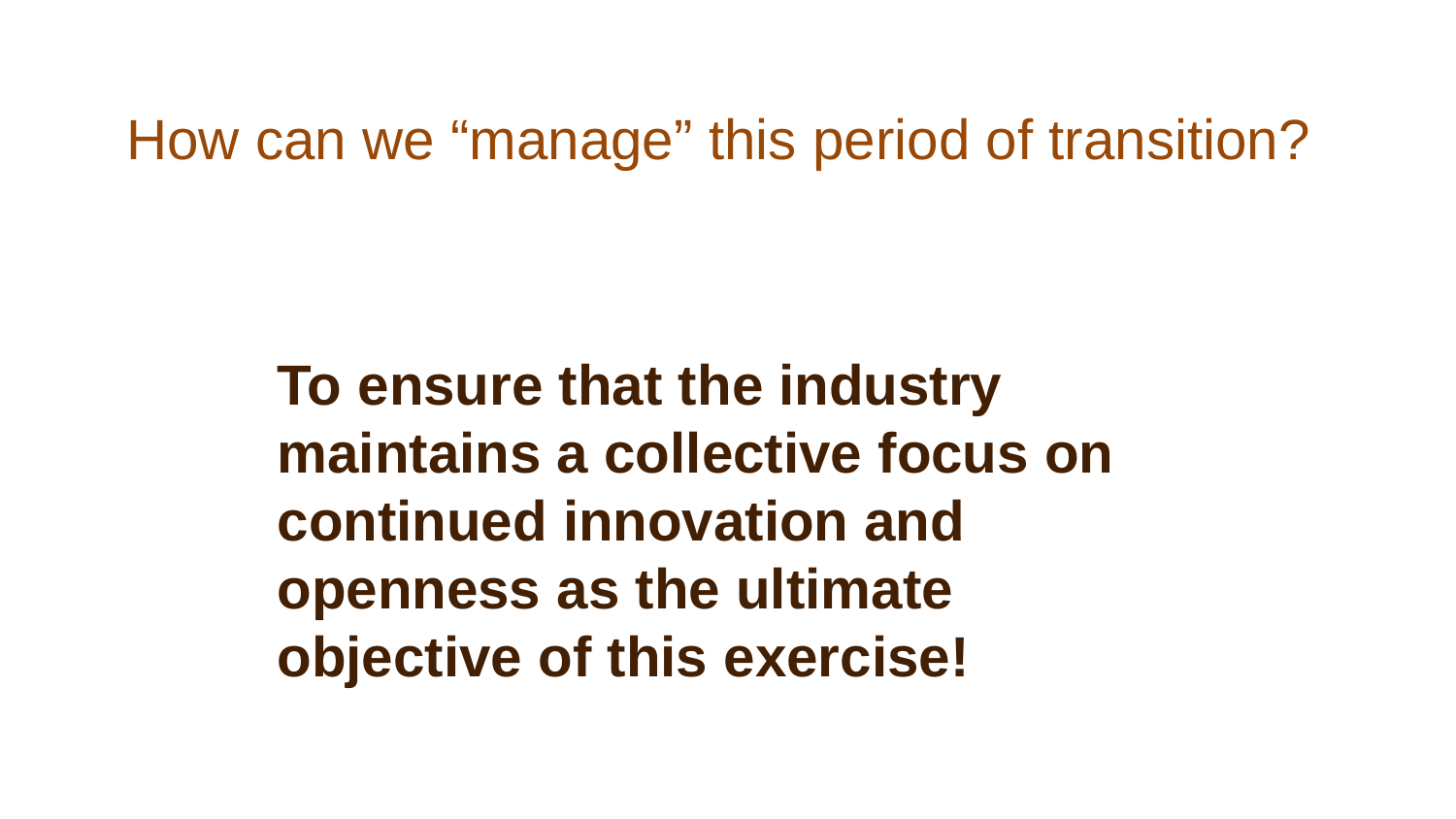

How can we “manage” this period of transition?
To ensure that the industry maintains a collective focus on continued innovation and openness as the ultimate objective of this exercise!